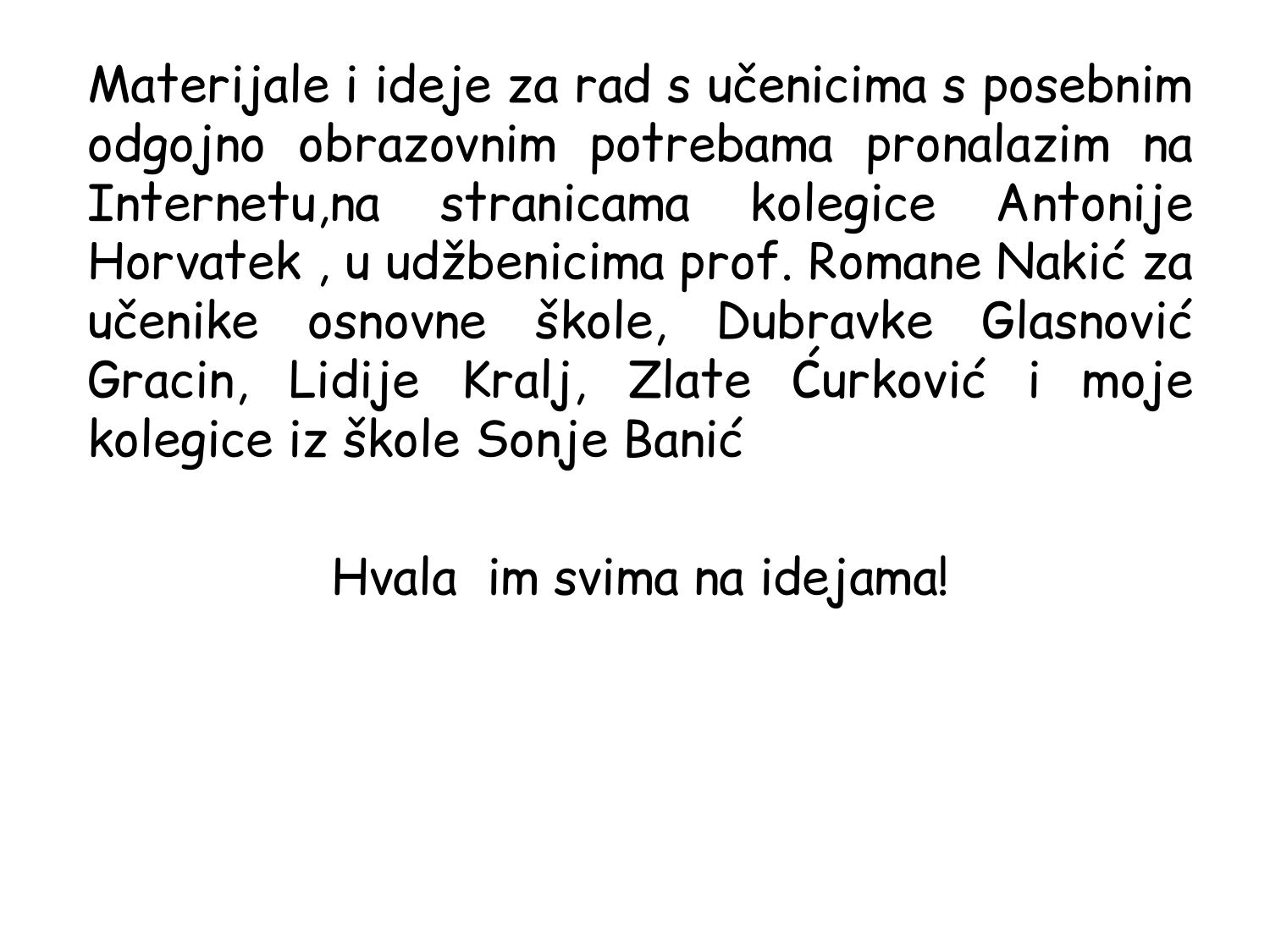

Materijale i ideje za rad s učenicima s posebnim odgojno obrazovnim potrebama pronalazim na Internetu,na stranicama kolegice Antonije Horvatek , u udžbenicima prof. Romane Nakić za učenike osnovne škole, Dubravke Glasnović Gracin, Lidije Kralj, Zlate Ćurković i moje kolegice iz škole Sonje Banić

Hvala  im svima na idejama!